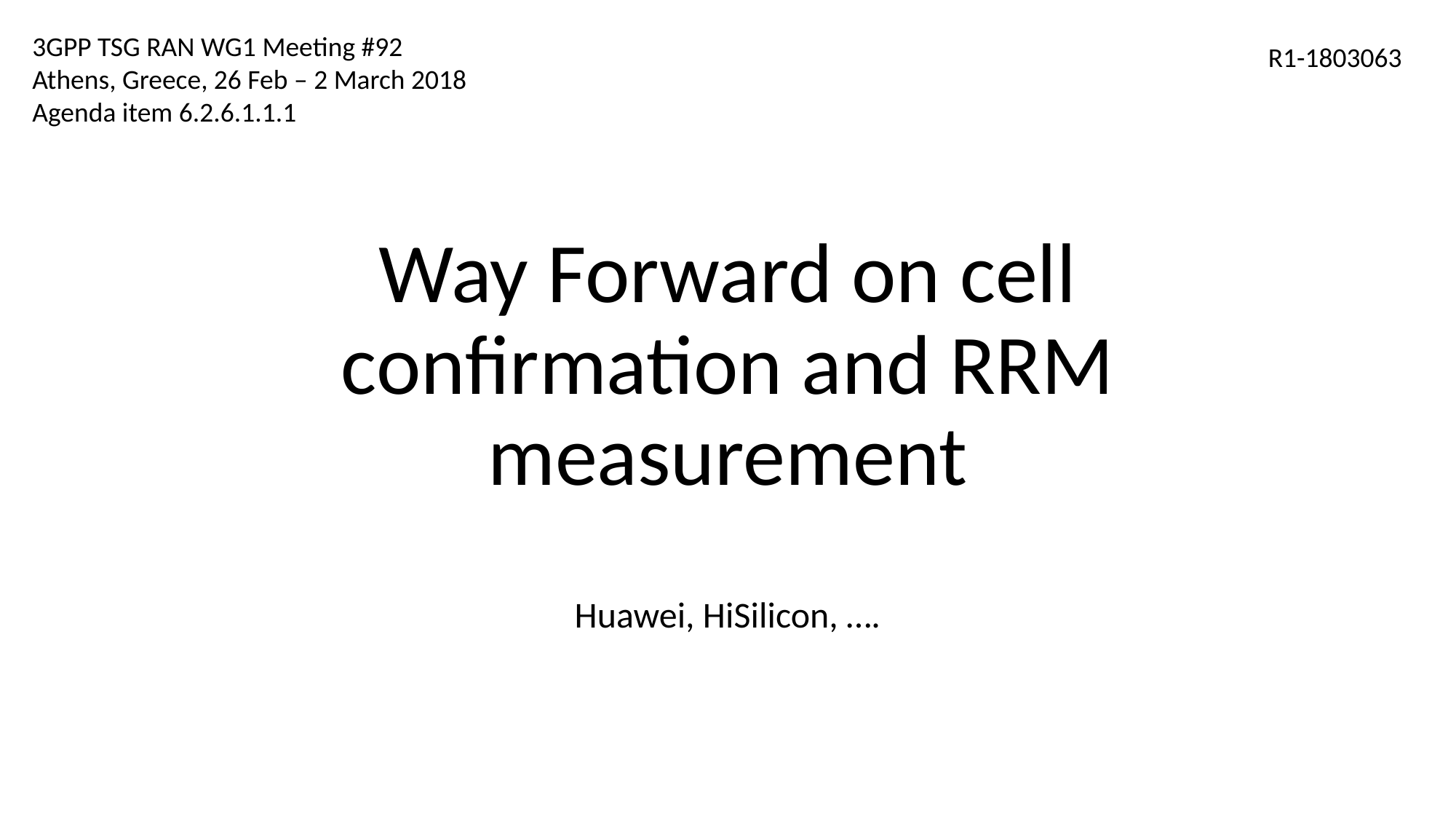

3GPP TSG RAN WG1 Meeting #92
Athens, Greece, 26 Feb – 2 March 2018
Agenda item 6.2.6.1.1.1
R1-1803063
# Way Forward on cell confirmation and RRM measurement
Huawei, HiSilicon, ….